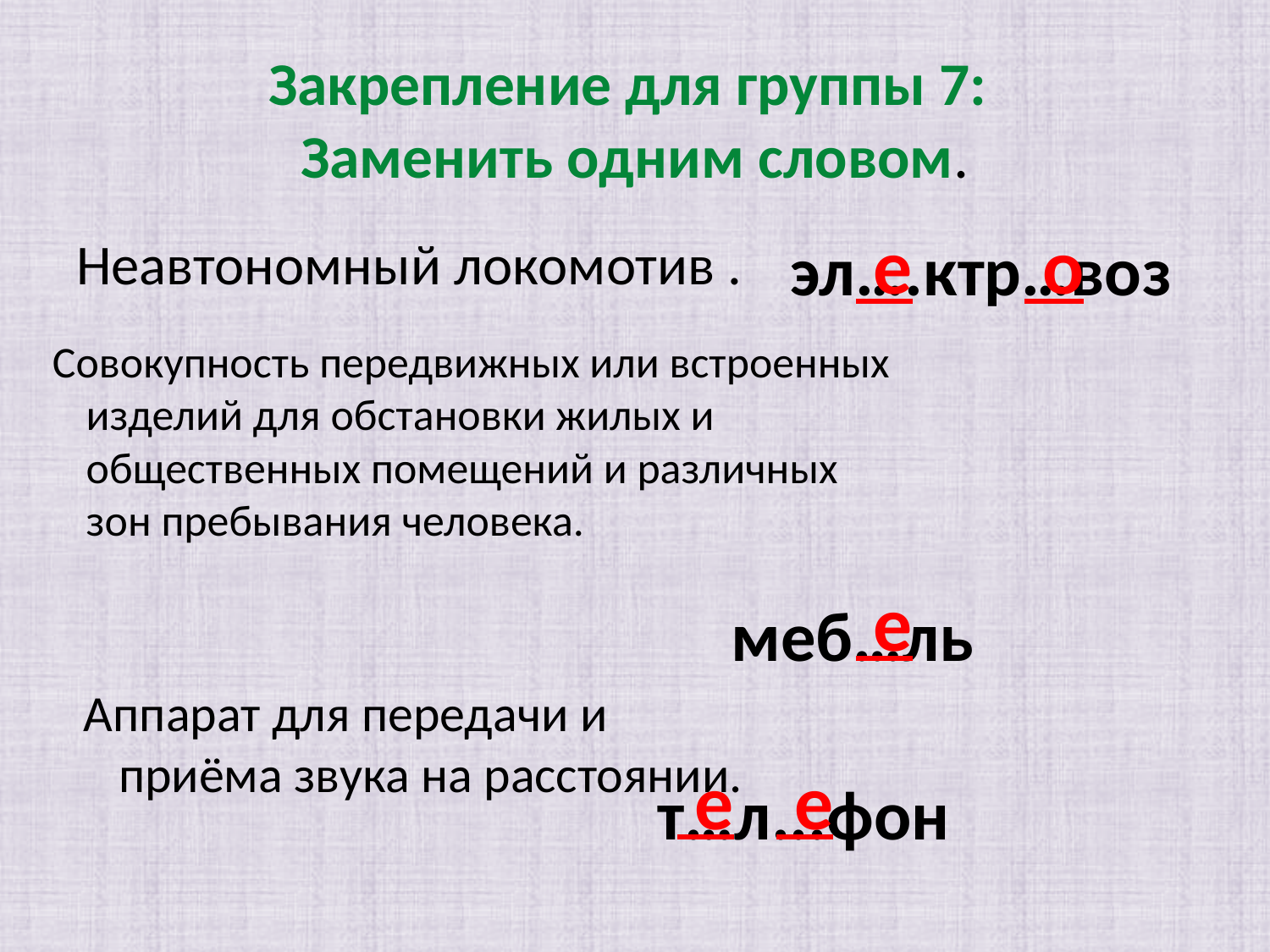

# Закрепление для группы 7: Заменить одним словом.
эл….ктр…воз

Неавтономный локомотив .
 е
 о
 Совокупность передвижных или встроенных изделий для обстановки жилых и общественных помещений и различных зон пребывания человека.

меб…ль

 е
 Аппарат для передачи и приёма звука на расстоянии.
т…л...фон

 е
 е